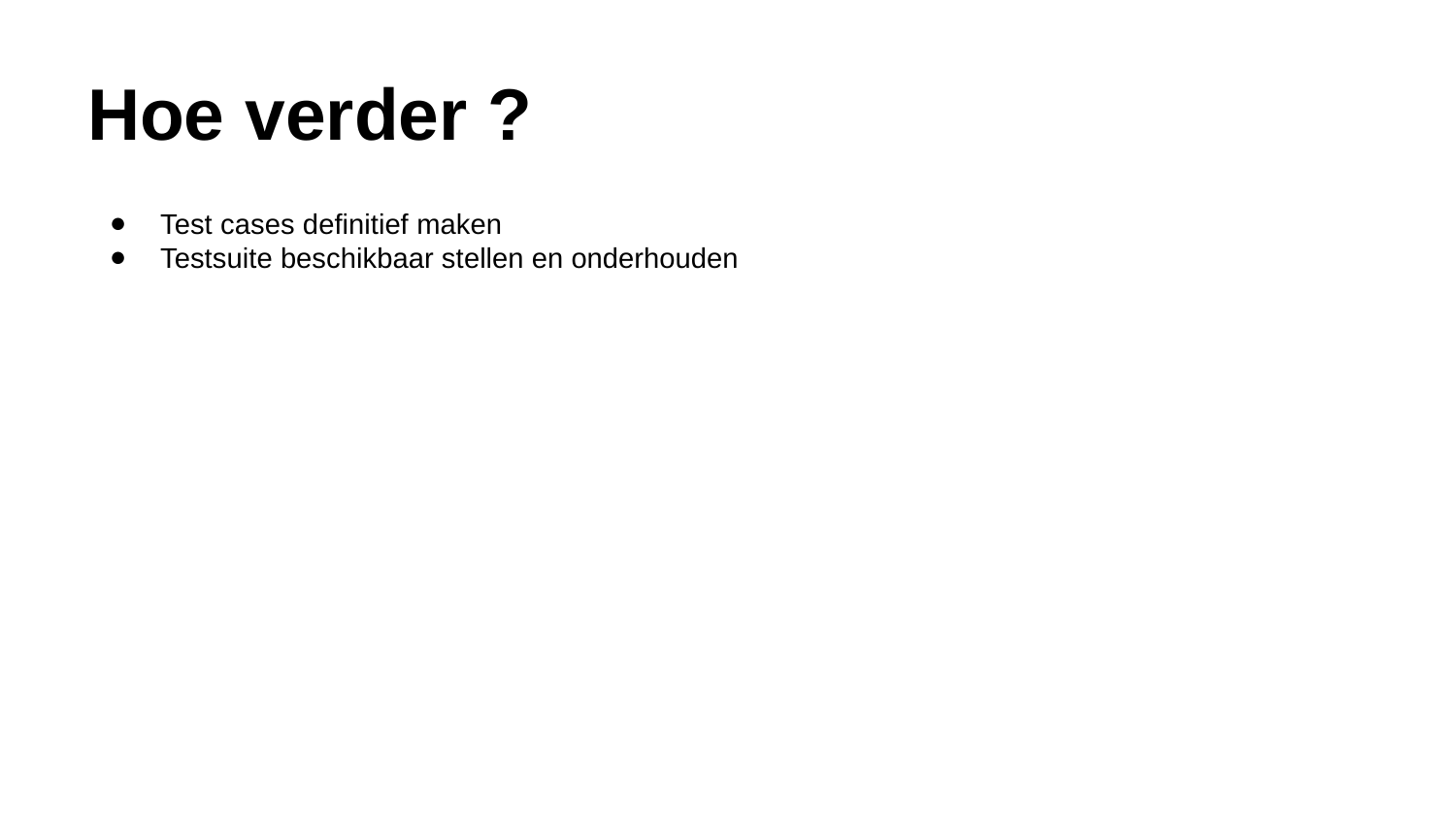

# Hoe verder ?
Test cases definitief maken
Testsuite beschikbaar stellen en onderhouden